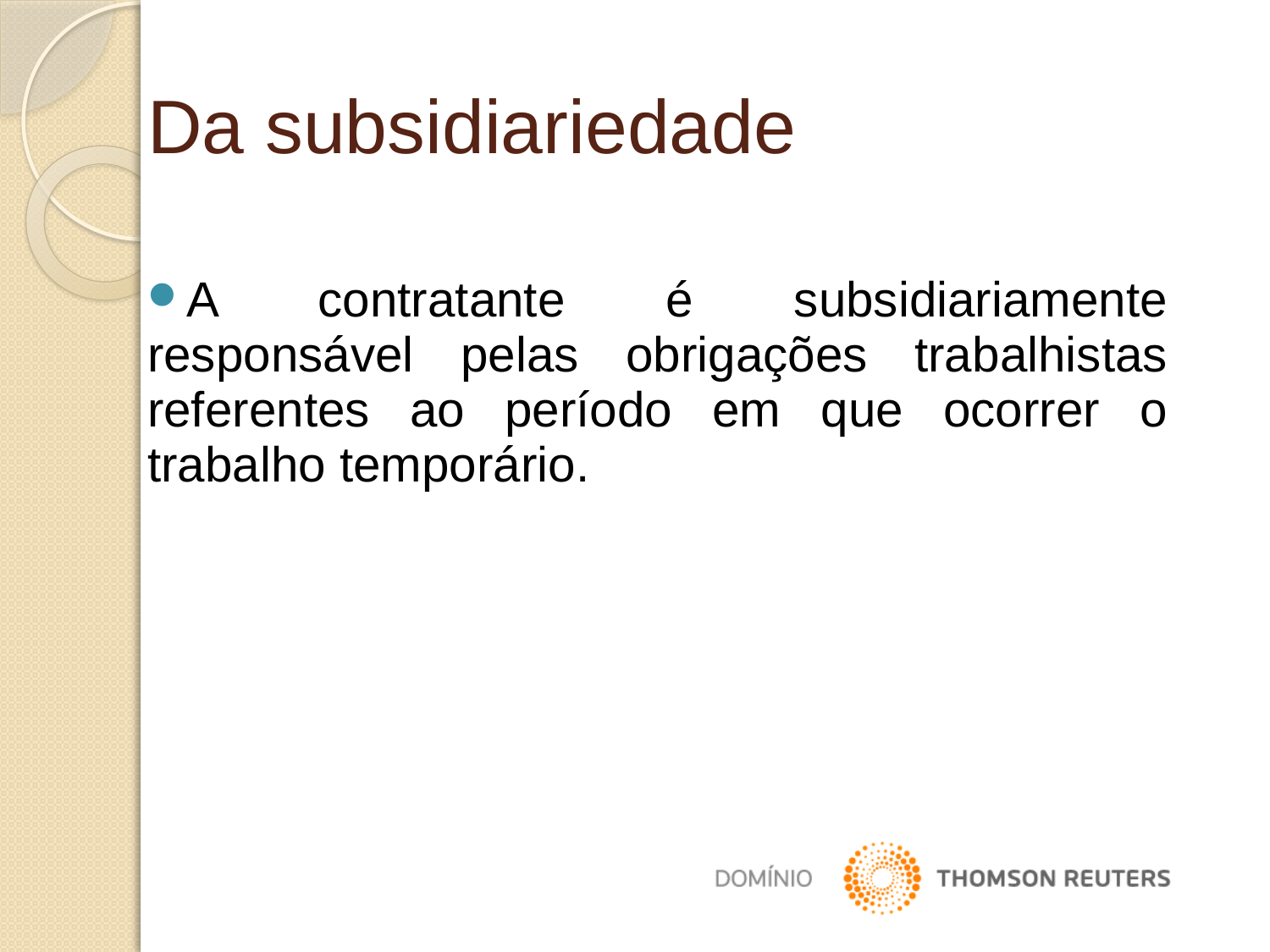

Da subsidiariedade
A contratante é subsidiariamente responsável pelas obrigações trabalhistas referentes ao período em que ocorrer o trabalho temporário.